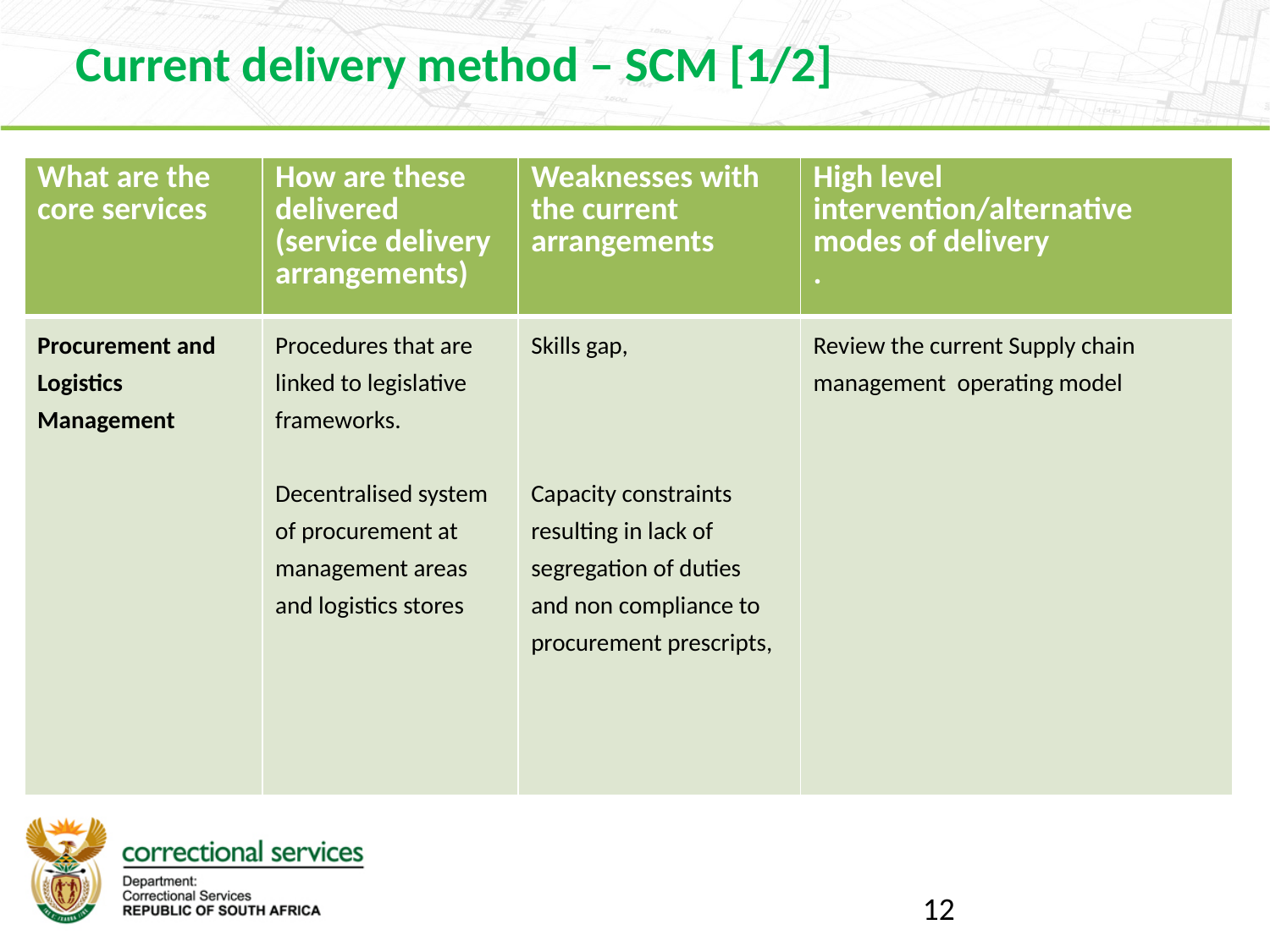

Current delivery method – SCM [1/2]
| What are the core services | How are these delivered (service delivery arrangements) | Weaknesses with the current arrangements | High level intervention/alternative modes of delivery . |
| --- | --- | --- | --- |
| Procurement and Logistics Management | Procedures that are linked to legislative frameworks. Decentralised system of procurement at management areas and logistics stores | Skills gap, Capacity constraints resulting in lack of segregation of duties and non compliance to procurement prescripts, | Review the current Supply chain management operating model |
12